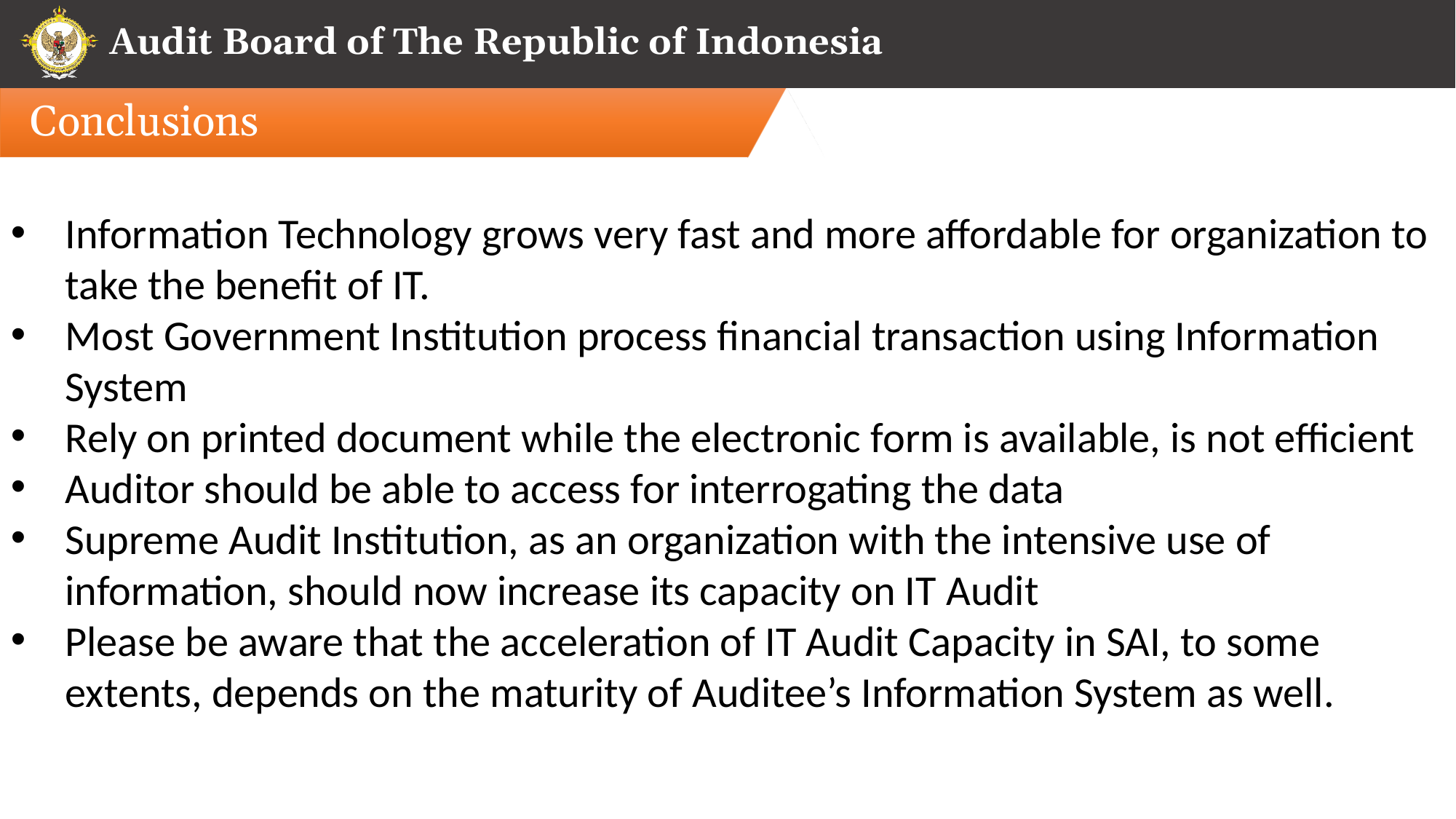

# Conclusions
Information Technology grows very fast and more affordable for organization to take the benefit of IT.
Most Government Institution process financial transaction using Information System
Rely on printed document while the electronic form is available, is not efficient
Auditor should be able to access for interrogating the data
Supreme Audit Institution, as an organization with the intensive use of information, should now increase its capacity on IT Audit
Please be aware that the acceleration of IT Audit Capacity in SAI, to some extents, depends on the maturity of Auditee’s Information System as well.
16